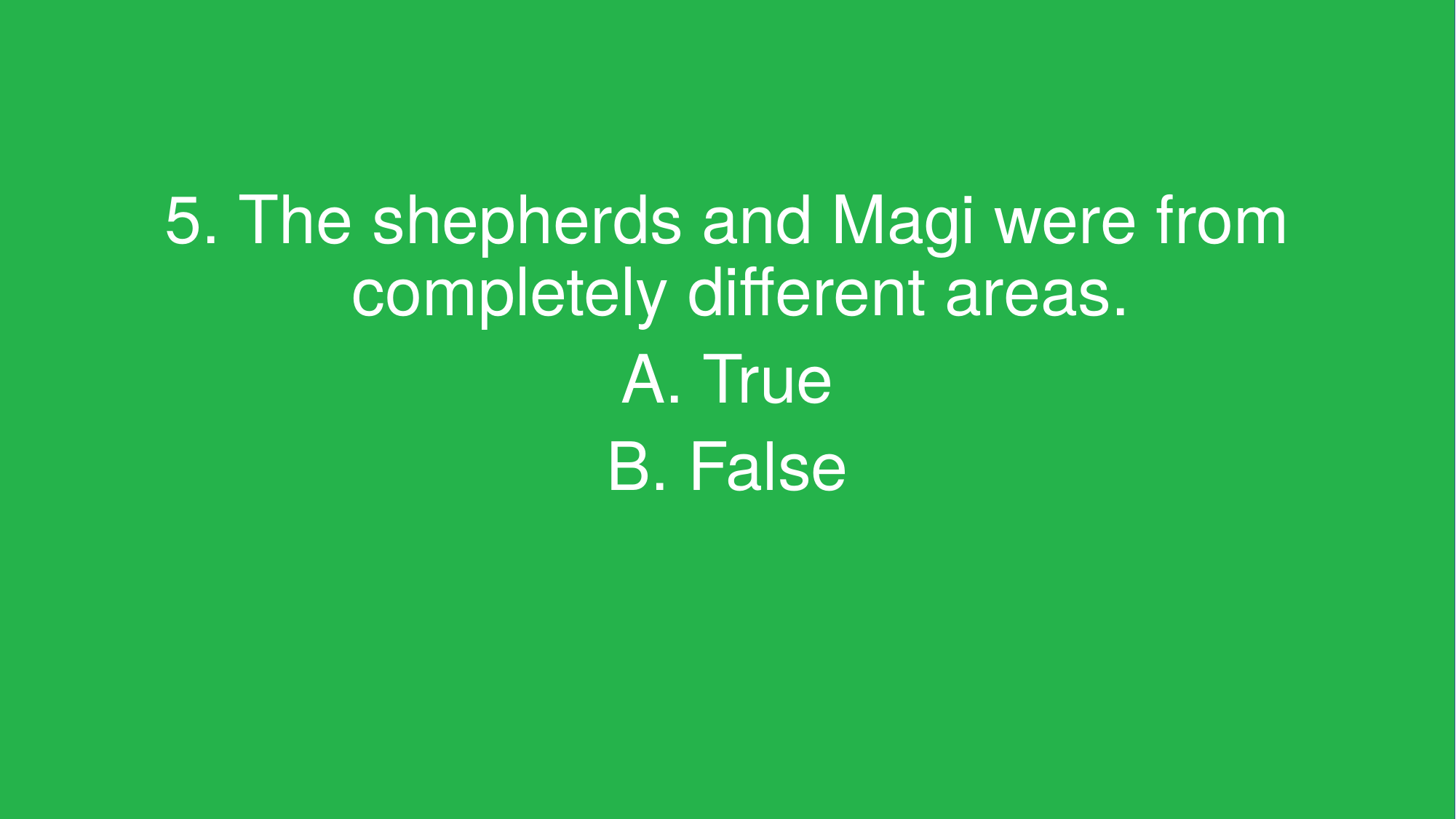

5. The shepherds and Magi were from completely different areas.
A. True
B. False